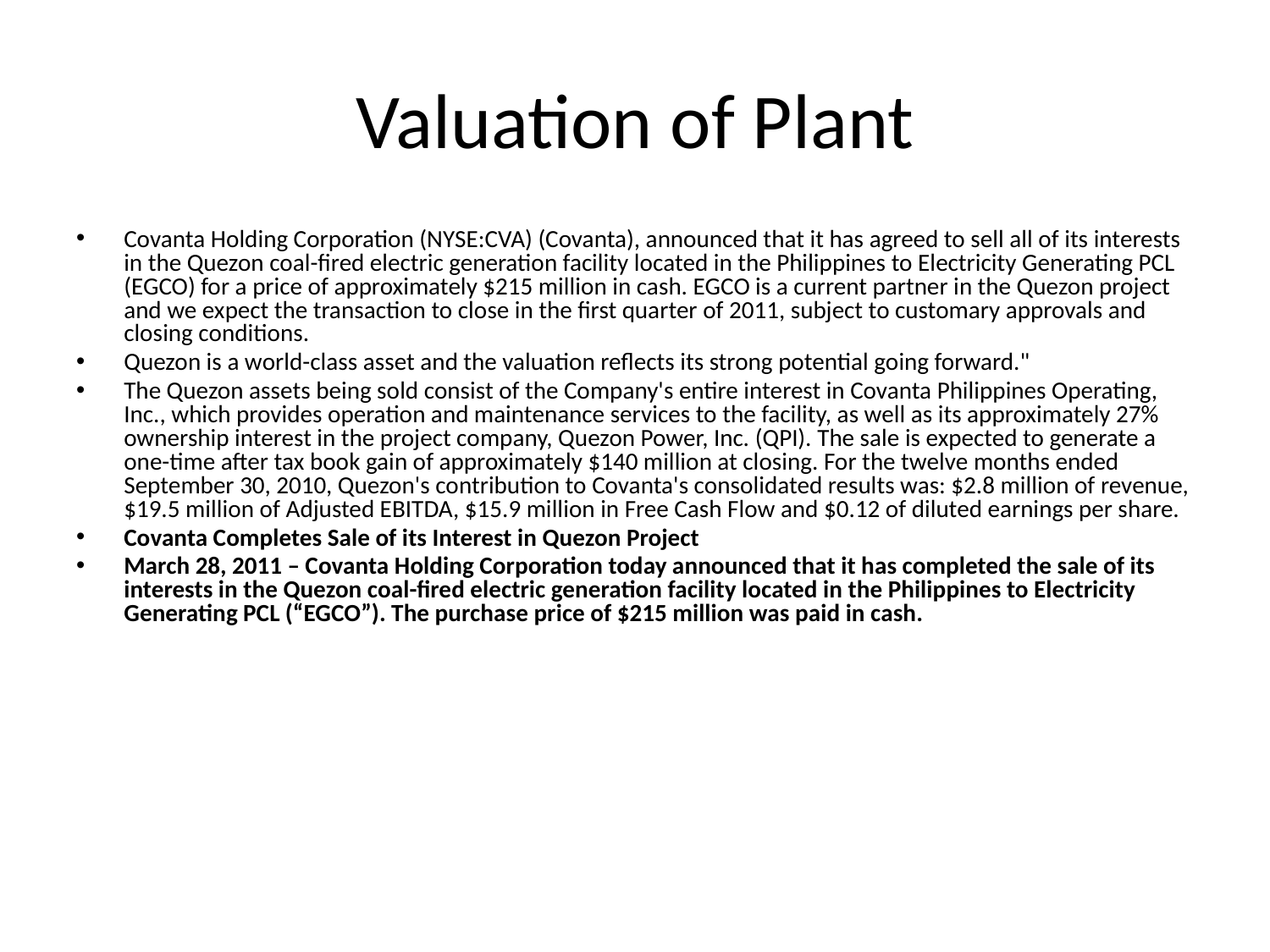

# Valuation of Plant
Covanta Holding Corporation (NYSE:CVA) (Covanta), announced that it has agreed to sell all of its interests in the Quezon coal-fired electric generation facility located in the Philippines to Electricity Generating PCL (EGCO) for a price of approximately $215 million in cash. EGCO is a current partner in the Quezon project and we expect the transaction to close in the first quarter of 2011, subject to customary approvals and closing conditions.
Quezon is a world-class asset and the valuation reflects its strong potential going forward."
The Quezon assets being sold consist of the Company's entire interest in Covanta Philippines Operating, Inc., which provides operation and maintenance services to the facility, as well as its approximately 27% ownership interest in the project company, Quezon Power, Inc. (QPI). The sale is expected to generate a one-time after tax book gain of approximately $140 million at closing. For the twelve months ended September 30, 2010, Quezon's contribution to Covanta's consolidated results was: $2.8 million of revenue, $19.5 million of Adjusted EBITDA, $15.9 million in Free Cash Flow and $0.12 of diluted earnings per share.
Covanta Completes Sale of its Interest in Quezon Project
March 28, 2011 – Covanta Holding Corporation today announced that it has completed the sale of its interests in the Quezon coal-fired electric generation facility located in the Philippines to Electricity Generating PCL (“EGCO”). The purchase price of $215 million was paid in cash.